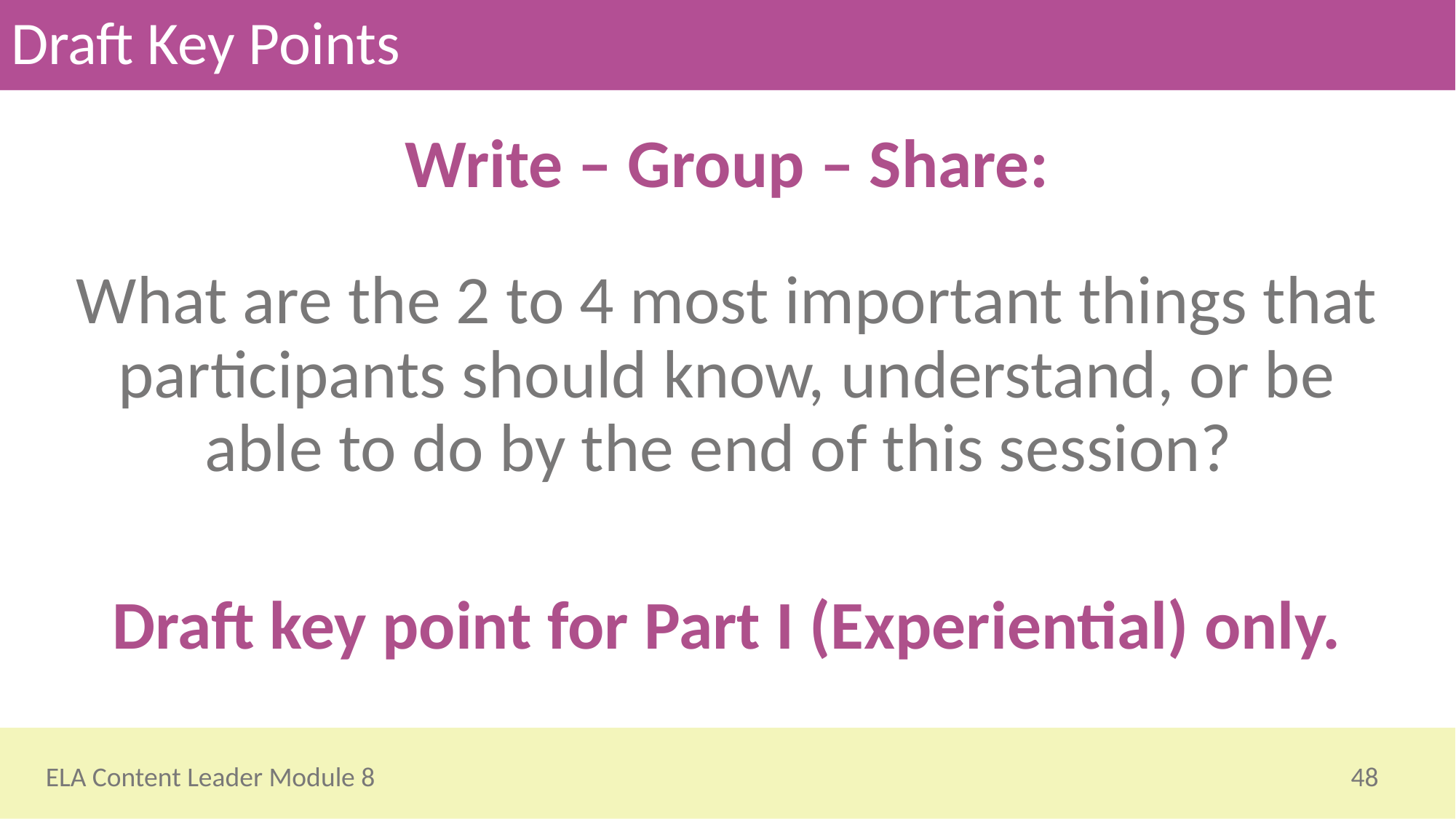

# Draft Key Points
Write – Group – Share:

What are the 2 to 4 most important things that participants should know, understand, or be able to do by the end of this session?

Draft key point for Part I (Experiential) only.

48